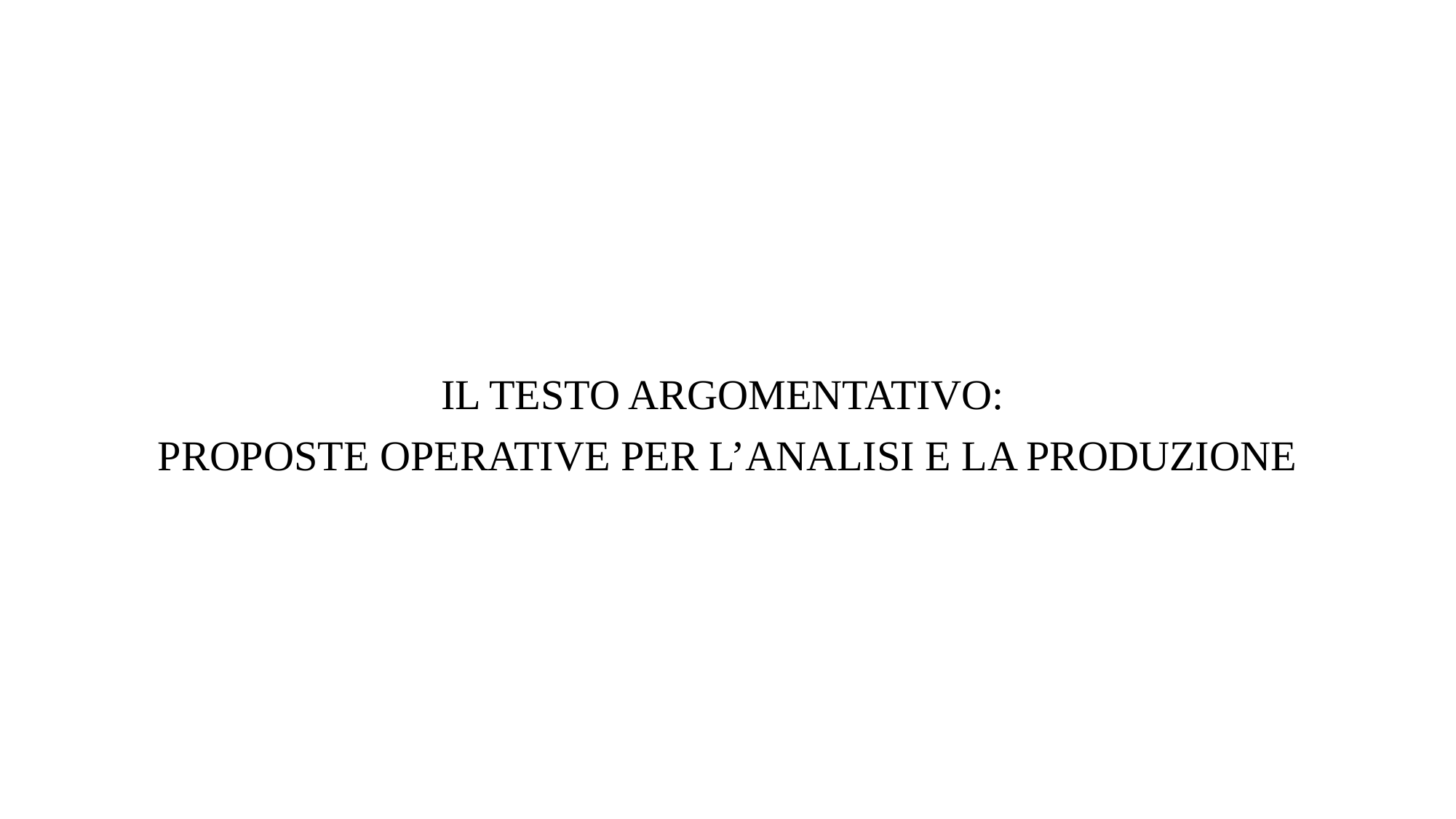

IL TESTO ARGOMENTATIVO:
PROPOSTE OPERATIVE PER L’ANALISI E LA PRODUZIONE